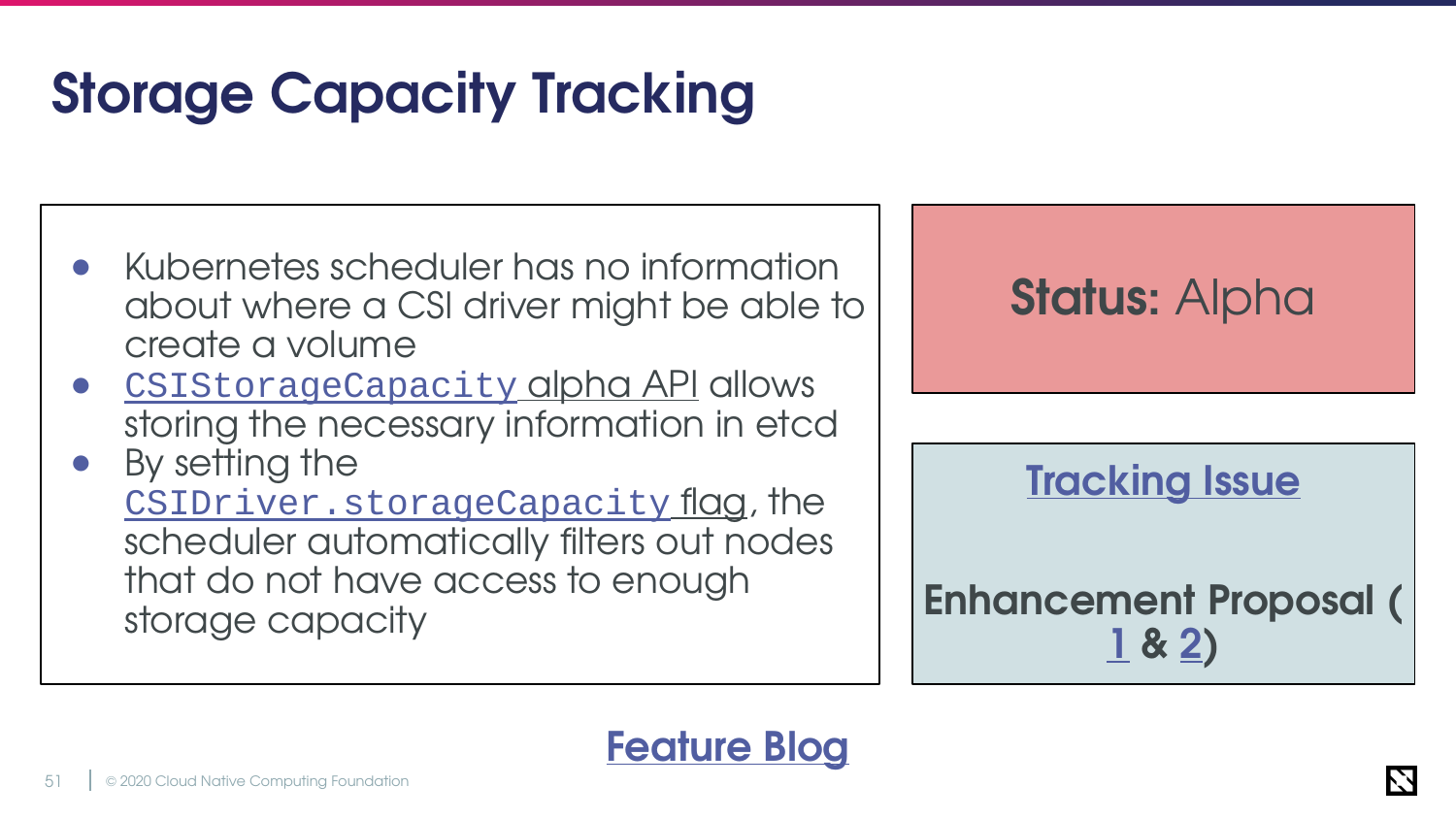

# Storage Capacity Tracking
Kubernetes scheduler has no information about where a CSI driver might be able to create a volume
CSIStorageCapacity alpha API allows storing the necessary information in etcd
By setting the CSIDriver.storageCapacity flag, the scheduler automatically filters out nodes that do not have access to enough storage capacity
Status: Alpha
Tracking Issue

Enhancement Proposal (1 & 2)
Feature Blog